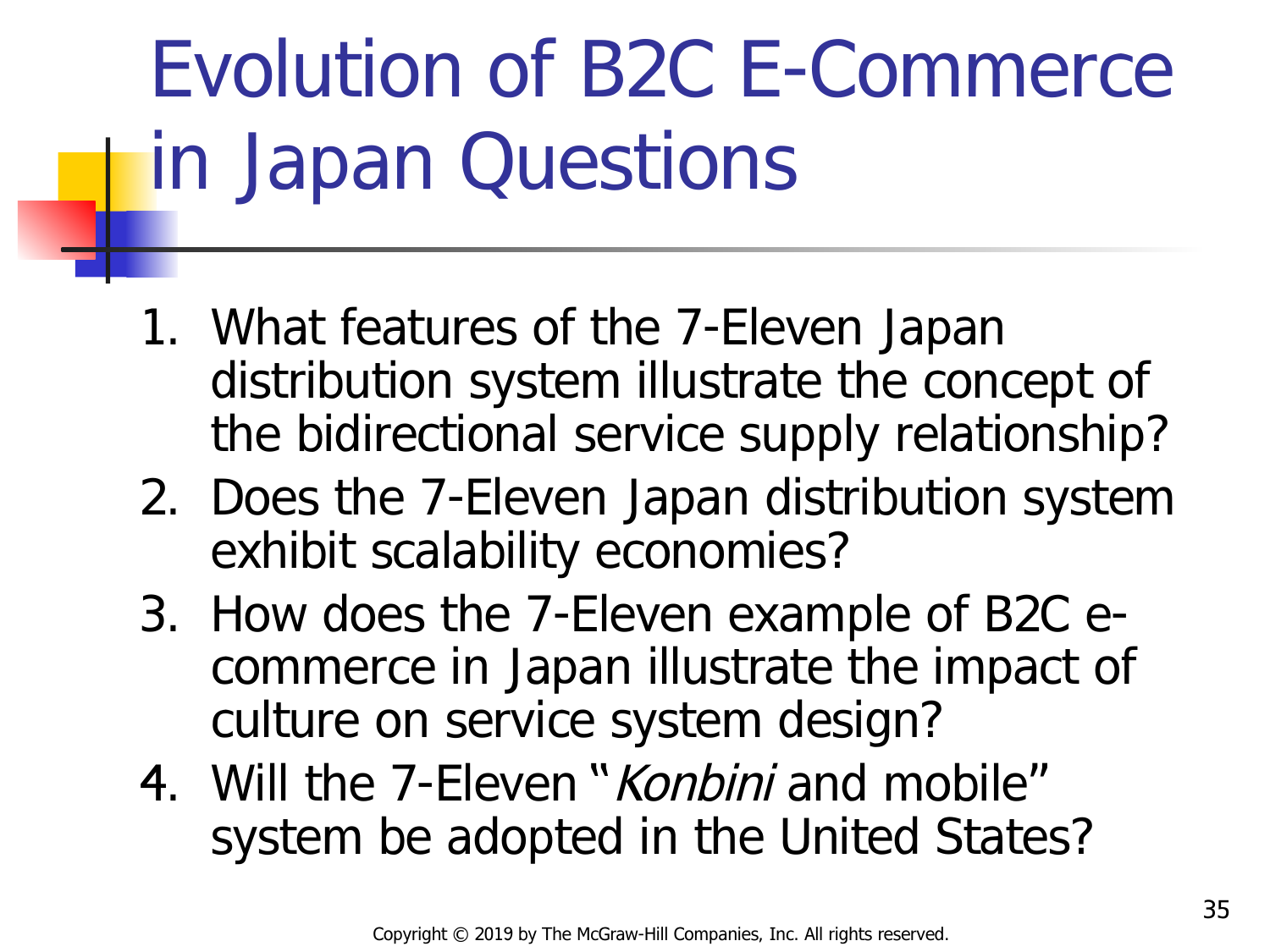

# Evolution of B2C E-Commerce in Japan Questions
What features of the 7-Eleven Japan distribution system illustrate the concept of the bidirectional service supply relationship?
Does the 7-Eleven Japan distribution system exhibit scalability economies?
How does the 7-Eleven example of B2C e-commerce in Japan illustrate the impact of culture on service system design?
Will the 7-Eleven “Konbini and mobile” system be adopted in the United States?
35
Copyright © 2019 by The McGraw-Hill Companies, Inc. All rights reserved.